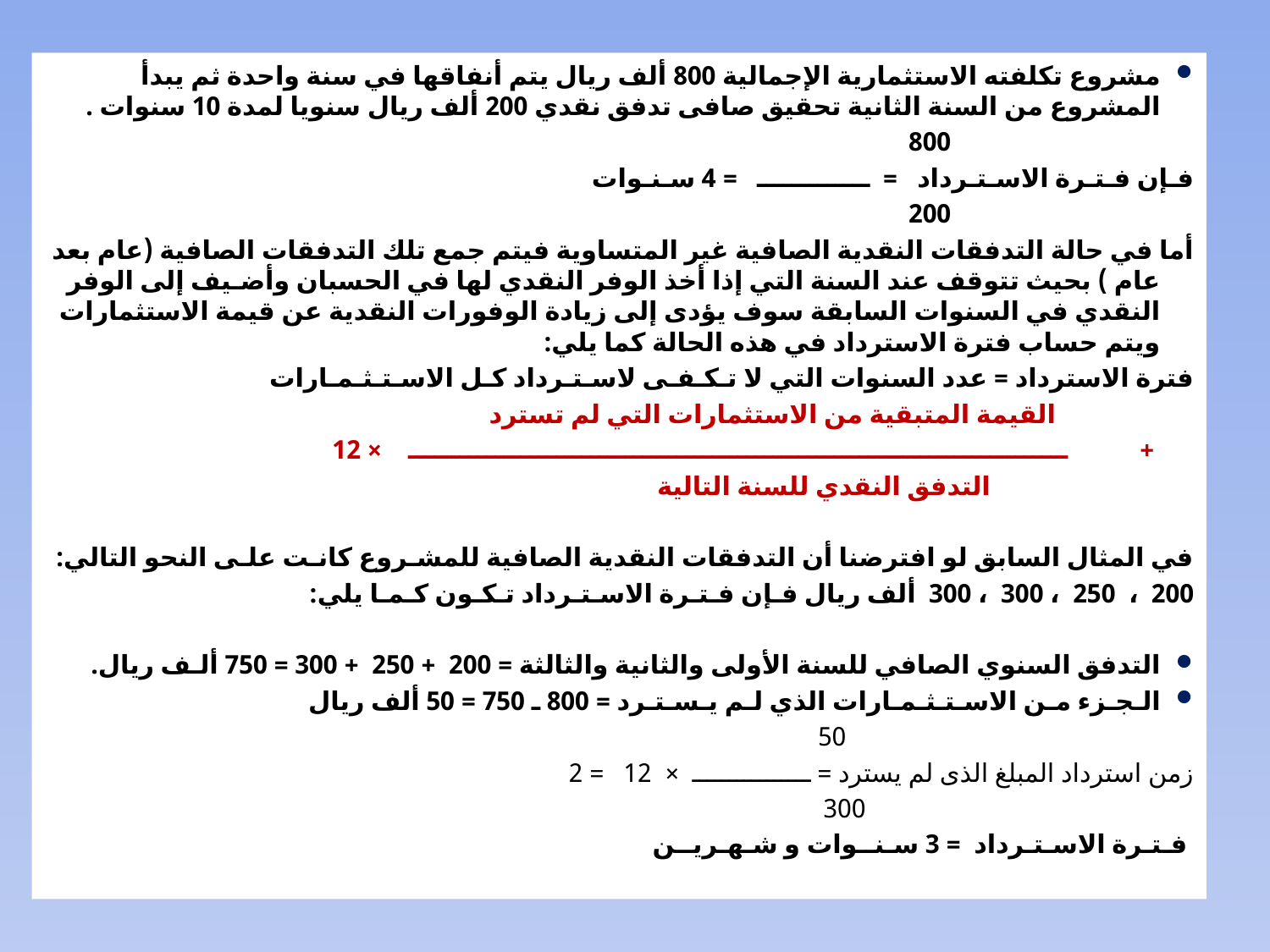

مشروع تكلفته الاستثمارية الإجمالية 800 ألف ريال يتم أنفاقها في سنة واحدة ثم يبدأ المشروع من السنة الثانية تحقيق صافى تدفق نقدي 200 ألف ريال سنويا لمدة 10 سنوات .
                                     800
فـإن فـتـرة الاسـتـرداد   =  ـــــــــــــ   = 4 سـنـوات
                                     200
أما في حالة التدفقات النقدية الصافية غير المتساوية فيتم جمع تلك التدفقات الصافية (عام بعد عام ) بحيث تتوقف عند السنة التي إذا أخذ الوفر النقدي لها في الحسبان وأضـيف إلى الوفر النقدي في السنوات السابقة سوف يؤدى إلى زيادة الوفورات النقدية عن قيمة الاستثمارات ويتم حساب فترة الاسترداد في هذه الحالة كما يلي:
فترة الاسترداد = عدد السنوات التي لا تـكـفـى لاسـتـرداد كـل الاسـتـثـمـارات
                     القيمة المتبقية من الاستثمارات التي لم تسترد
      +           ــــــــــــــــــــــــــــــــــــــــــــــــــــــــــــــــــــــــــــ    × 12
                               التدفق النقدي للسنة التالية

في المثال السابق لو افترضنا أن التدفقات النقدية الصافية للمشـروع كانـت علـى النحو التالي:
200  ،  250  ، 300  ، 300  ألف ريال فـإن فـتـرة الاسـتـرداد تـكـون كـمـا يلي:

التدفق السنوي الصافي للسنة الأولى والثانية والثالثة = 200  + 250  + 300 = 750 ألـف ريال.
الـجـزء مـن الاسـتـثـمـارات الذي لـم يـسـتـرد = 800 ـ 750 = 50 ألف ريال
                                                     50
زمن استرداد المبلغ الذى لم يسترد = ــــــــــــــــ  ×  12   = 2
                                                  300
 فـتـرة الاسـتـرداد  = 3 سـنــوات و شـهـريــن

الدكتور عيسى قداده
75